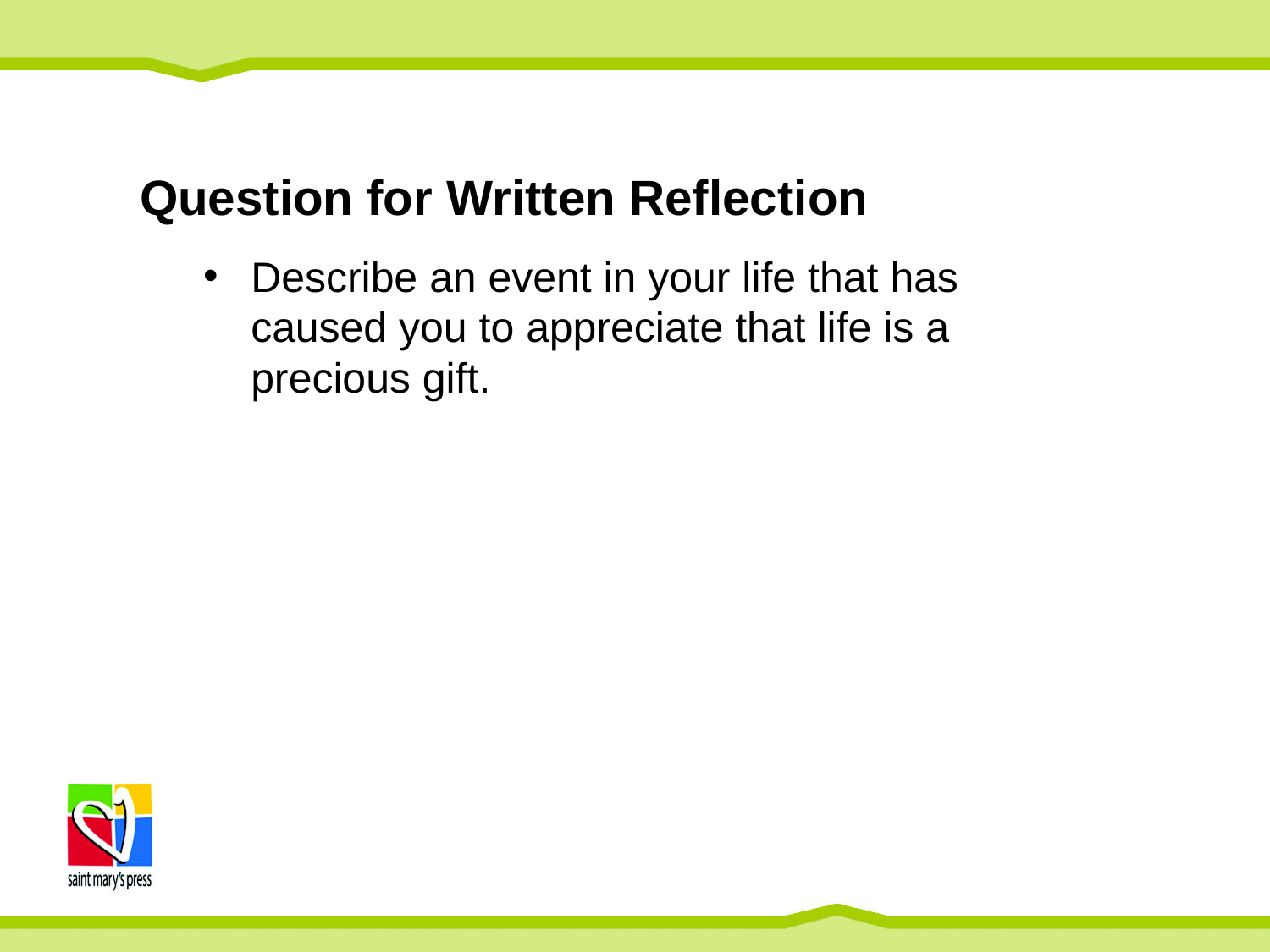

# Question for Written Reflection
Describe an event in your life that has caused you to appreciate that life is a precious gift.